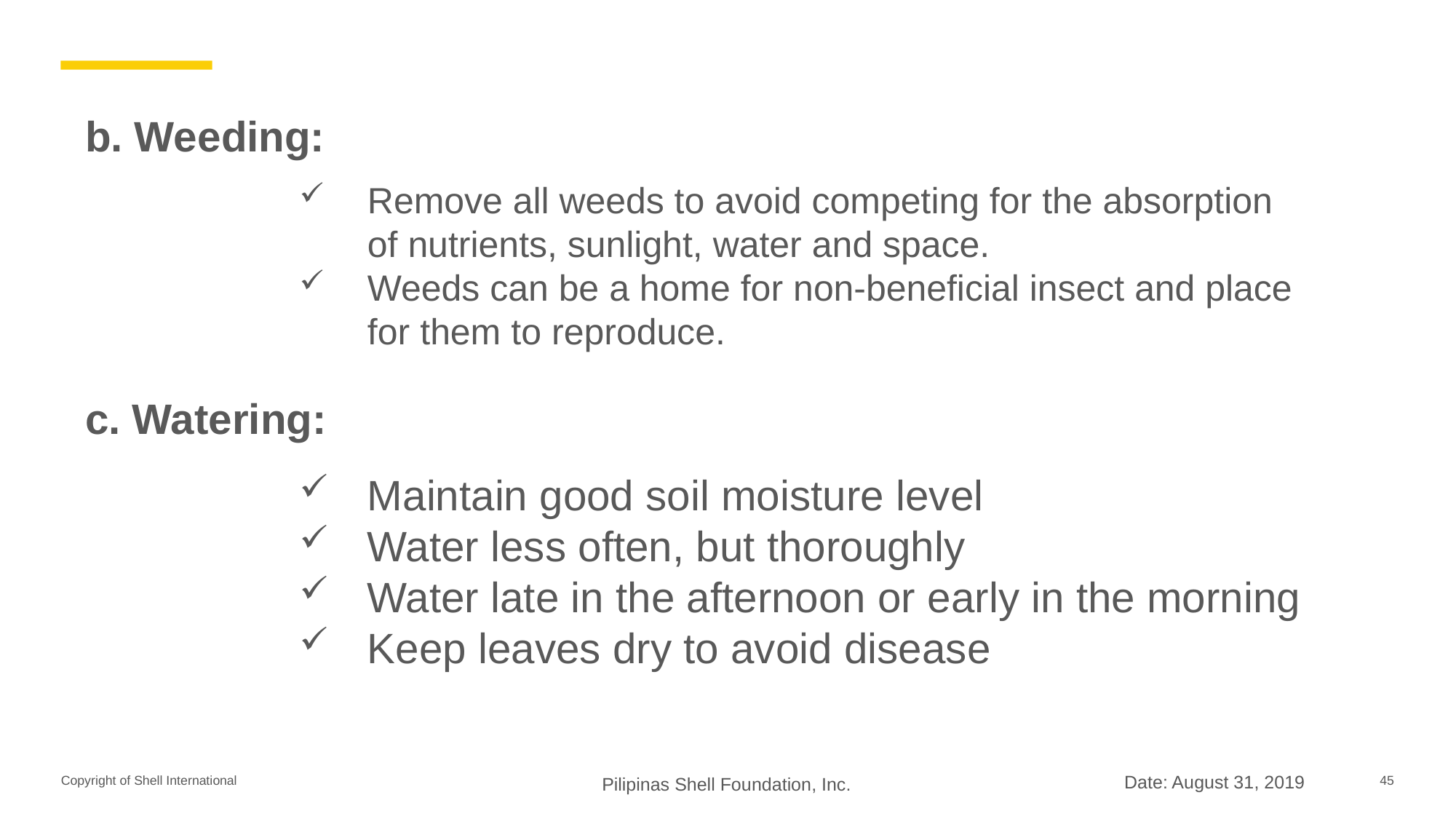

b. Weeding:

Remove all weeds to avoid competing for the absorption of nutrients, sunlight, water and space.
Weeds can be a home for non-beneficial insect and place for them to reproduce.

c. Watering:

Maintain good soil moisture level
Water less often, but thoroughly
Water late in the afternoon or early in the morning
Keep leaves dry to avoid disease

Date: August 31, 2019
Pilipinas Shell Foundation, Inc.
45